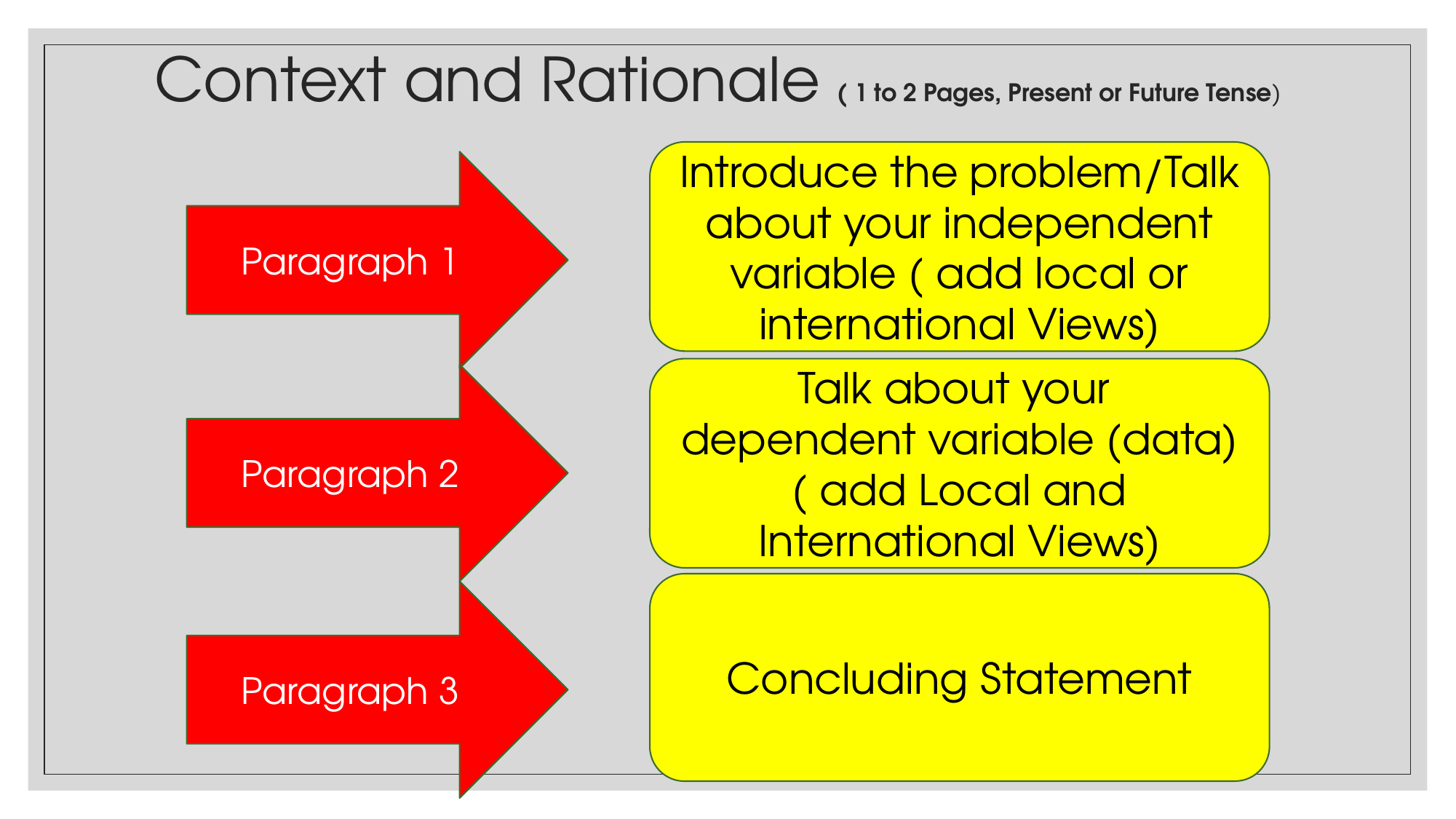

# Context and Rationale ( 1 to 2 Pages, Present or Future Tense)
Introduce the problem/Talk about your independent variable ( add local or international Views)
Paragraph 1
Talk about your
dependent variable (data)
( add Local and International Views)
Paragraph 2
Concluding Statement
Paragraph 3